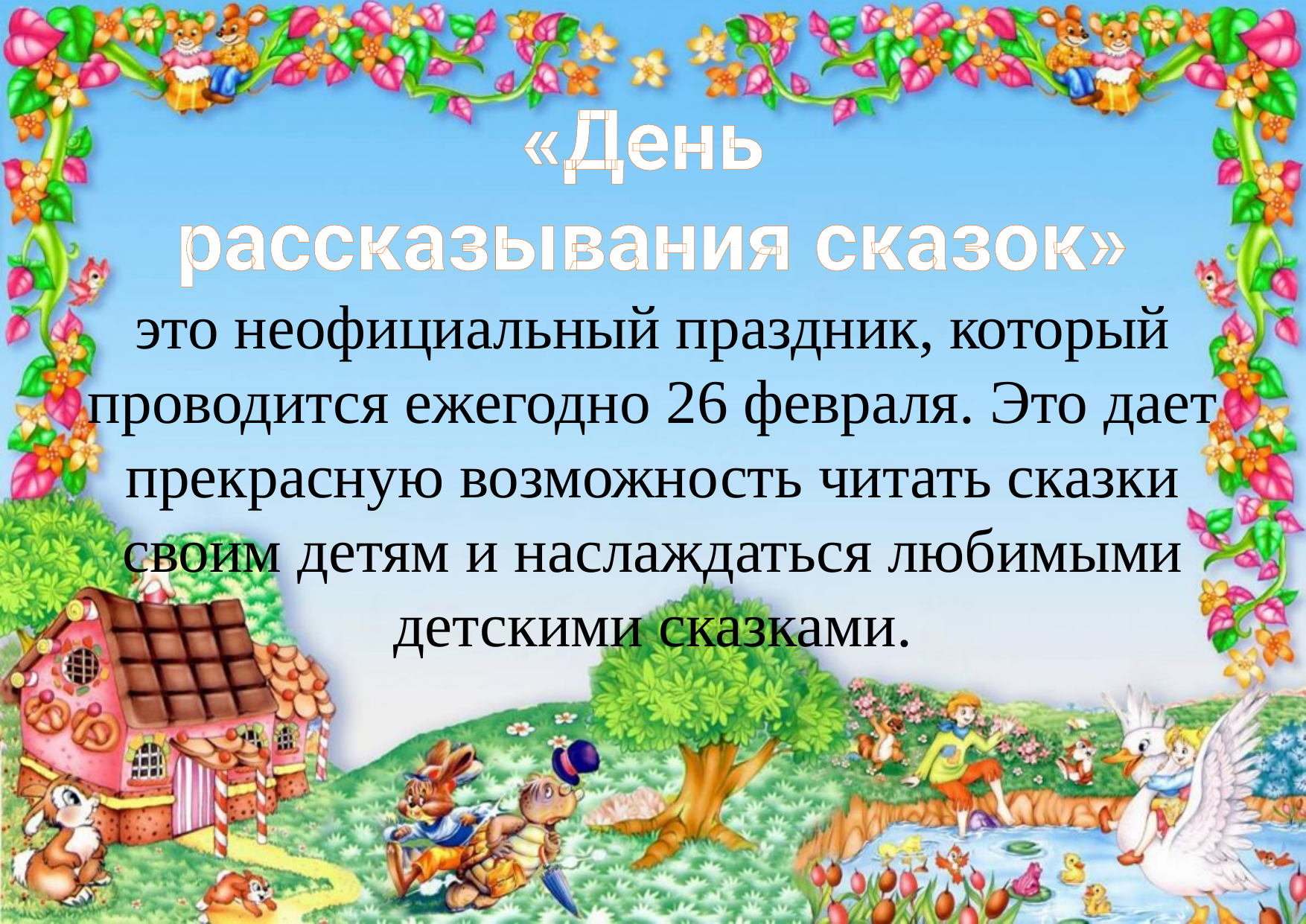

«День
рассказывания сказок»
это неофициальный праздник, который проводится ежегодно 26 февраля. Это дает прекрасную возможность читать сказки своим детям и наслаждаться любимыми детскими сказками.